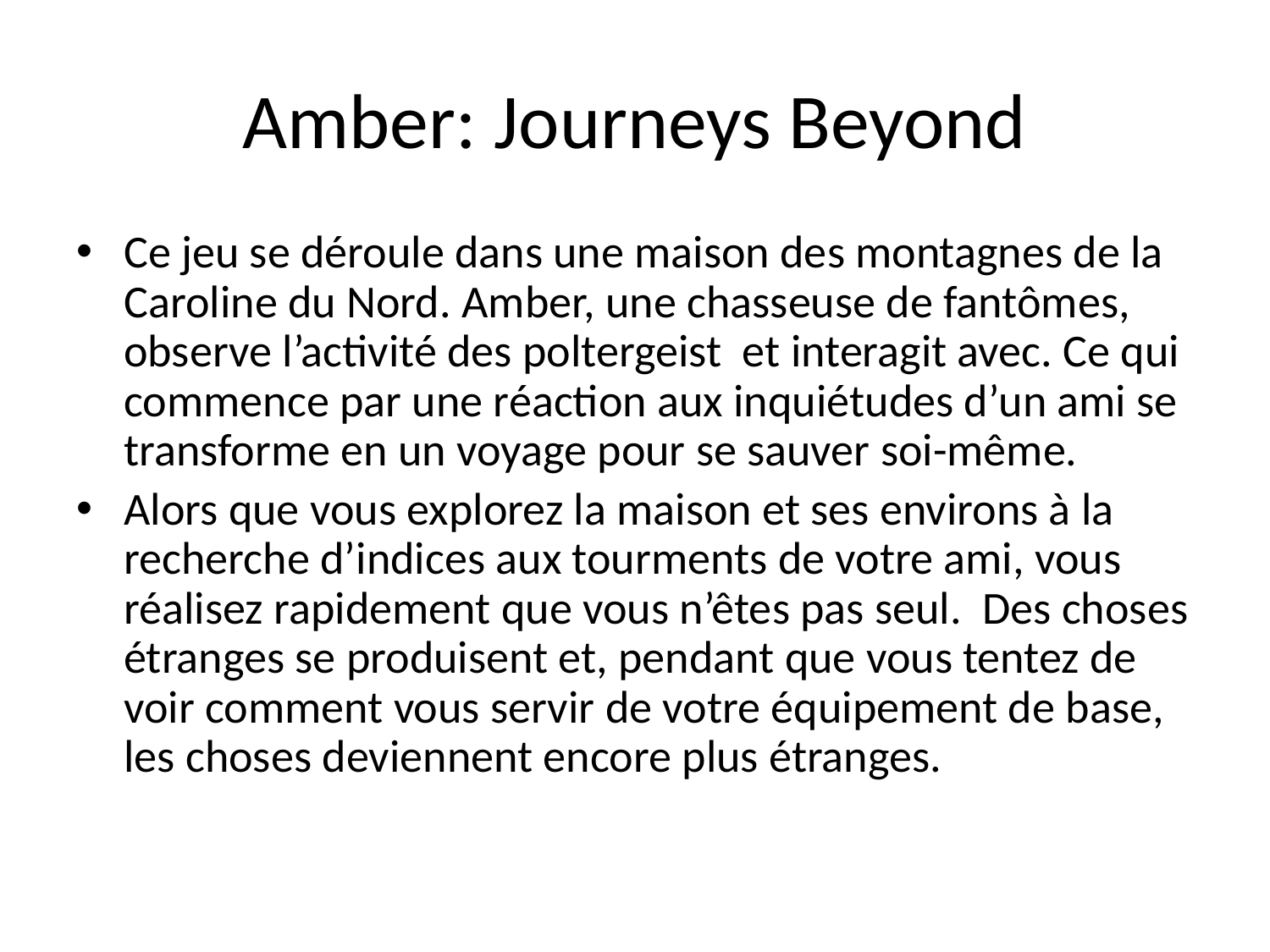

# Amber: Journeys Beyond
Ce jeu se déroule dans une maison des montagnes de la Caroline du Nord. Amber, une chasseuse de fantômes, observe l’activité des poltergeist  et interagit avec. Ce qui commence par une réaction aux inquiétudes d’un ami se transforme en un voyage pour se sauver soi-même.
Alors que vous explorez la maison et ses environs à la recherche d’indices aux tourments de votre ami, vous réalisez rapidement que vous n’êtes pas seul.  Des choses étranges se produisent et, pendant que vous tentez de voir comment vous servir de votre équipement de base, les choses deviennent encore plus étranges.